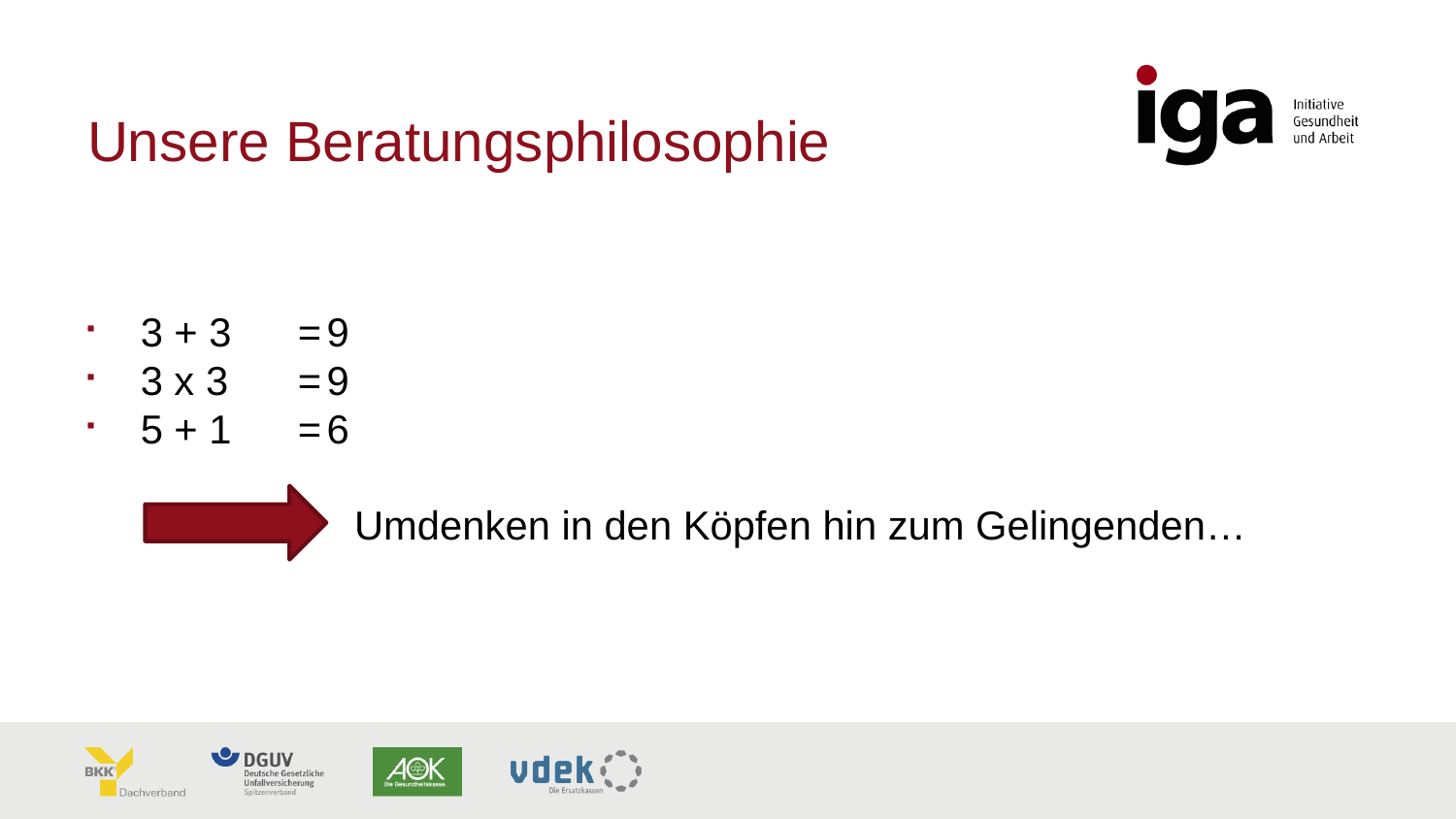

# Unsere Beratungsphilosophie
3 + 3	=	9
3 x 3	=	9
5 + 1	=	6

Umdenken in den Köpfen hin zum Gelingenden…